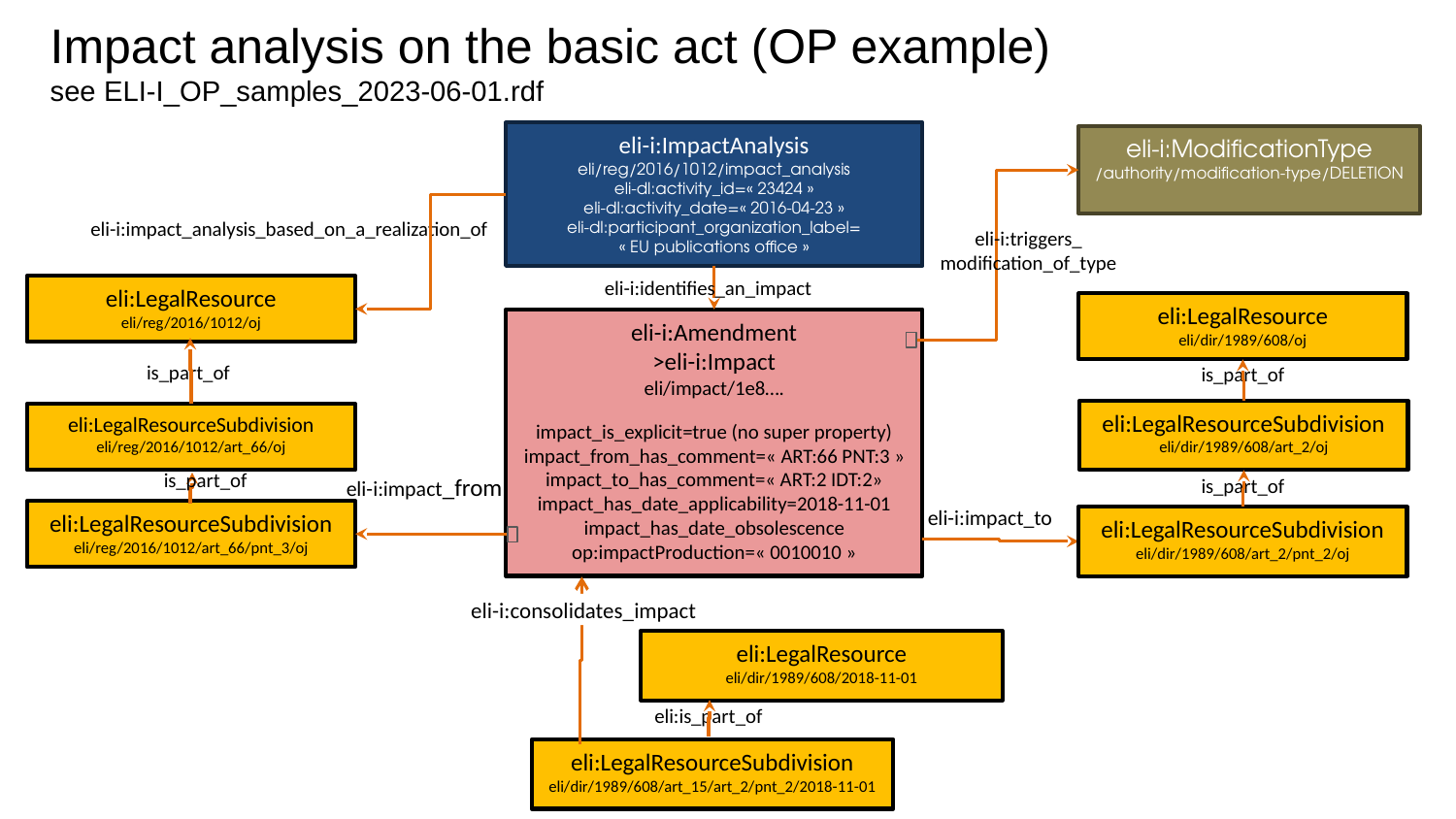

Impact analysis on the basic act (OP example)
see ELI-I_OP_samples_2023-06-01.rdf
eli-i:ImpactAnalysis
eli/reg/2016/1012/impact_analysis
eli-dl:activity_id=« 23424 »
eli-dl:activity_date=« 2016-04-23 »
eli-dl:participant_organization_label=
« EU publications office »

eli-i:ModificationType
/authority/modification-type/DELETION

eli-i:impact_analysis_based_on_a_realization_of
eli-i:triggers_
modification_of_type
eli-i:identifies_an_impact
eli:LegalResource
eli/reg/2016/1012/oj
eli:LegalResource
eli/dir/1989/608/oj
eli-i:Amendment
>eli-i:Impact
eli/impact/1e8….

impact_is_explicit=true (no super property)
impact_from_has_comment=« ART:66 PNT:3 »
impact_to_has_comment=« ART:2 IDT:2»
impact_has_date_applicability=2018-11-01
impact_has_date_obsolescence
op:impactProduction=« 0010010 »

is_part_of
is_part_of
eli:LegalResourceSubdivision
eli/dir/1989/608/art_2/oj
eli:LegalResourceSubdivision
eli/reg/2016/1012/art_66/oj
is_part_of
eli-i:impact_from
is_part_of
eli-i:impact_to
eli:LegalResourceSubdivision
eli/reg/2016/1012/art_66/pnt_3/oj
eli:LegalResourceSubdivision
eli/dir/1989/608/art_2/pnt_2/oj

eli-i:consolidates_impact
eli:LegalResource
eli/dir/1989/608/2018-11-01
eli:is_part_of
eli:LegalResourceSubdivision
eli/dir/1989/608/art_15/art_2/pnt_2/2018-11-01